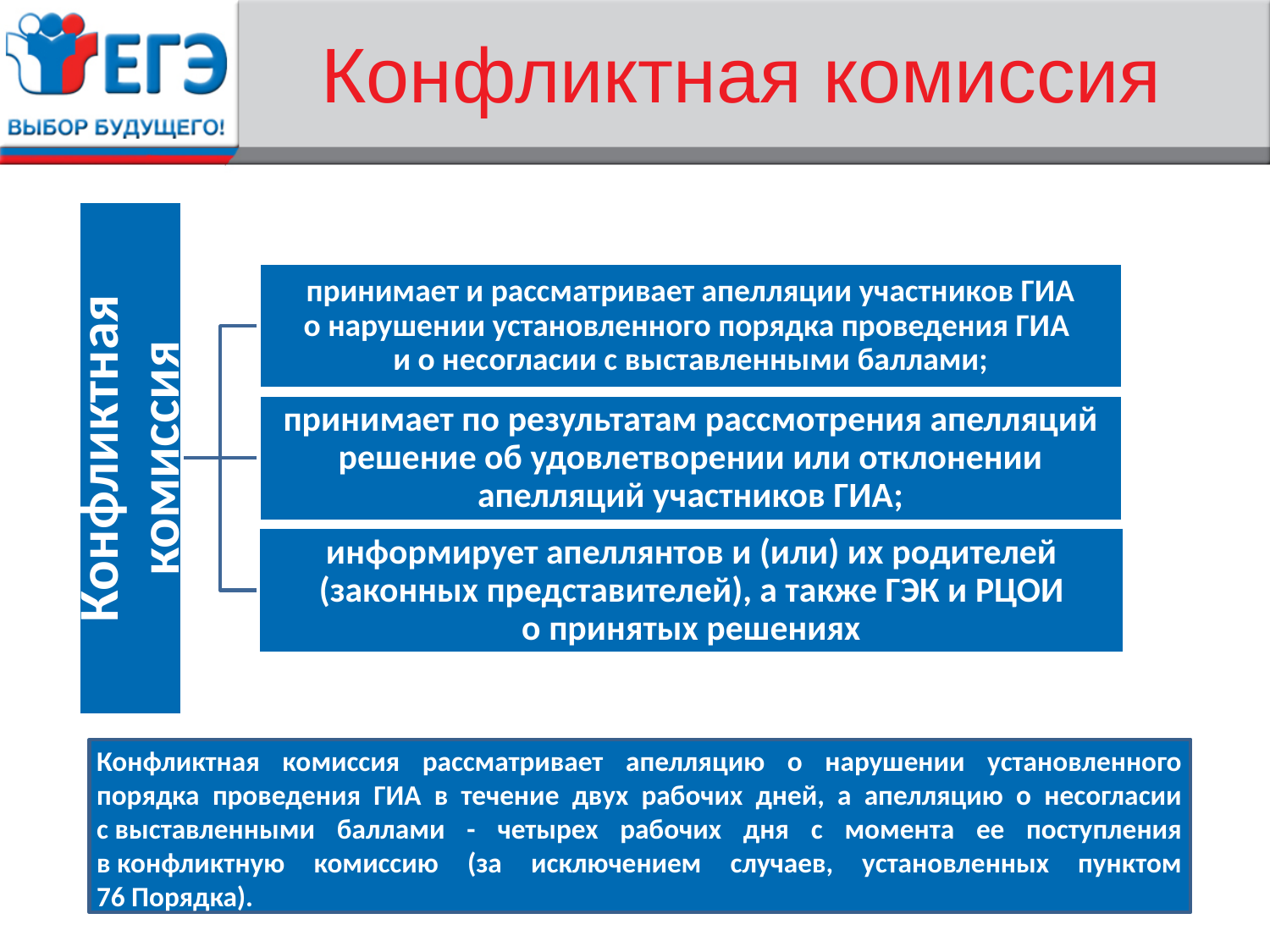

# Конфликтная комиссия

Конфликтная комиссия
принимает и рассматривает апелляции участников ГИА о нарушении установленного порядка проведения ГИА
и о несогласии с выставленными баллами;
принимает по результатам рассмотрения апелляций решение об удовлетворении или отклонении апелляций участников ГИА;
информирует апеллянтов и (или) их родителей (законных представителей), а также ГЭК и РЦОИ о принятых решениях
Конфликтная комиссия рассматривает апелляцию о нарушении установленного порядка проведения ГИА в течение двух рабочих дней, а апелляцию о несогласии с выставленными баллами - четырех рабочих дня с момента ее поступления в конфликтную комиссию (за исключением случаев, установленных пунктом 76 Порядка).